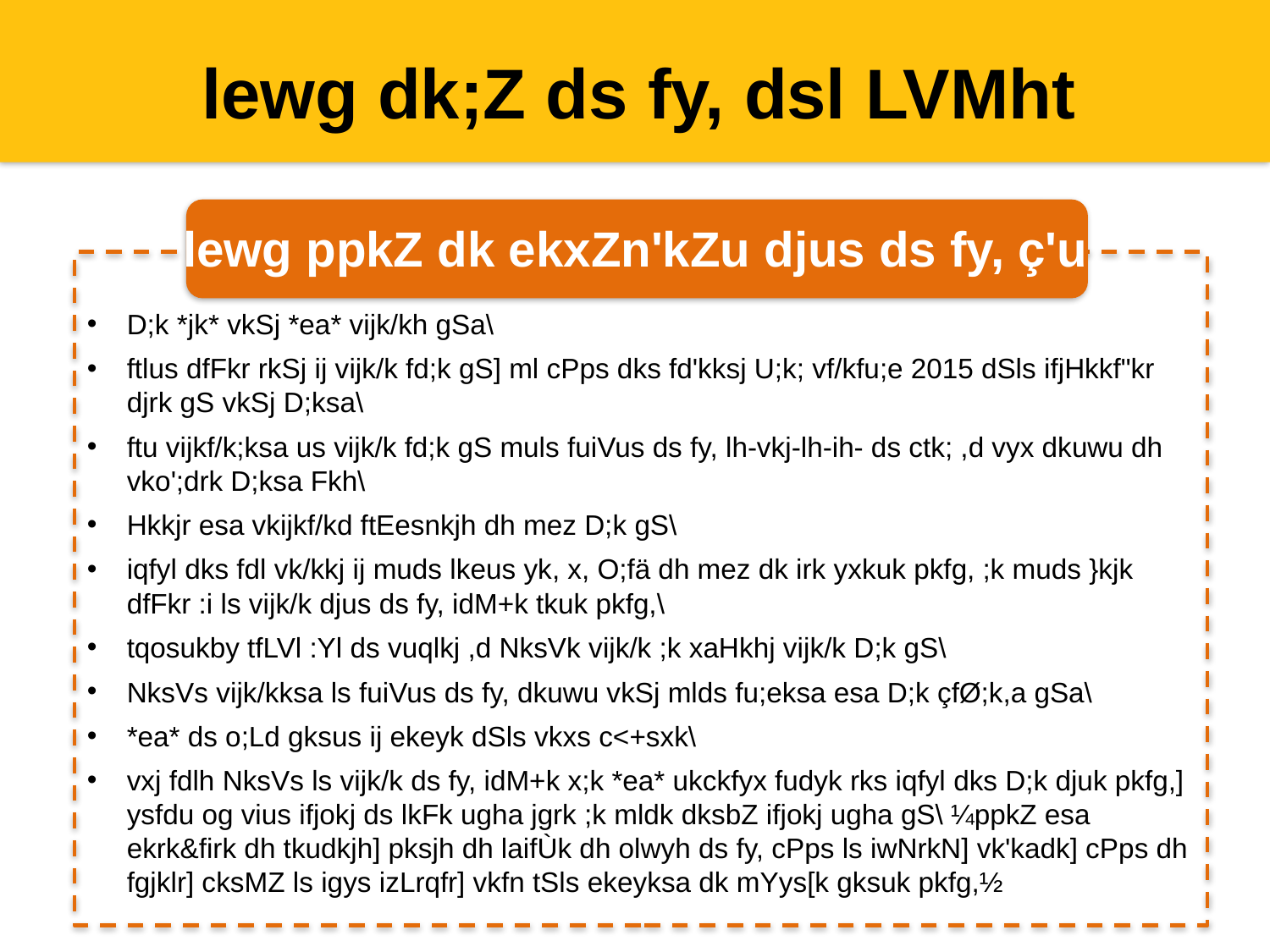

lewg dk;Z ds fy, dsl LVMht

lewg ppkZ dk ekxZn'kZu djus ds fy, ç'u

D;k *jk* vkSj *ea* vijk/kh gSa\
ftlus dfFkr rkSj ij vijk/k fd;k gS] ml cPps dks fd'kksj U;k; vf/kfu;e 2015 dSls ifjHkkf"kr djrk gS vkSj D;ksa\
ftu vijkf/k;ksa us vijk/k fd;k gS muls fuiVus ds fy, lh-vkj-lh-ih- ds ctk; ,d vyx dkuwu dh vko';drk D;ksa Fkh\
Hkkjr esa vkijkf/kd ftEesnkjh dh mez D;k gS\
iqfyl dks fdl vk/kkj ij muds lkeus yk, x, O;fä dh mez dk irk yxkuk pkfg, ;k muds }kjk dfFkr :i ls vijk/k djus ds fy, idM+k tkuk pkfg,\
tqosukby tfLVl :Yl ds vuqlkj ,d NksVk vijk/k ;k xaHkhj vijk/k D;k gS\
NksVs vijk/kksa ls fuiVus ds fy, dkuwu vkSj mlds fu;eksa esa D;k çfØ;k,a gSa\
*ea* ds o;Ld gksus ij ekeyk dSls vkxs c<+sxk\
vxj fdlh NksVs ls vijk/k ds fy, idM+k x;k *ea* ukckfyx fudyk rks iqfyl dks D;k djuk pkfg,] ysfdu og vius ifjokj ds lkFk ugha jgrk ;k mldk dksbZ ifjokj ugha gS\ ¼ppkZ esa ekrk&firk dh tkudkjh] pksjh dh laifÙk dh olwyh ds fy, cPps ls iwNrkN] vk'kadk] cPps dh fgjklr] cksMZ ls igys izLrqfr] vkfn tSls ekeyksa dk mYys[k gksuk pkfg,½